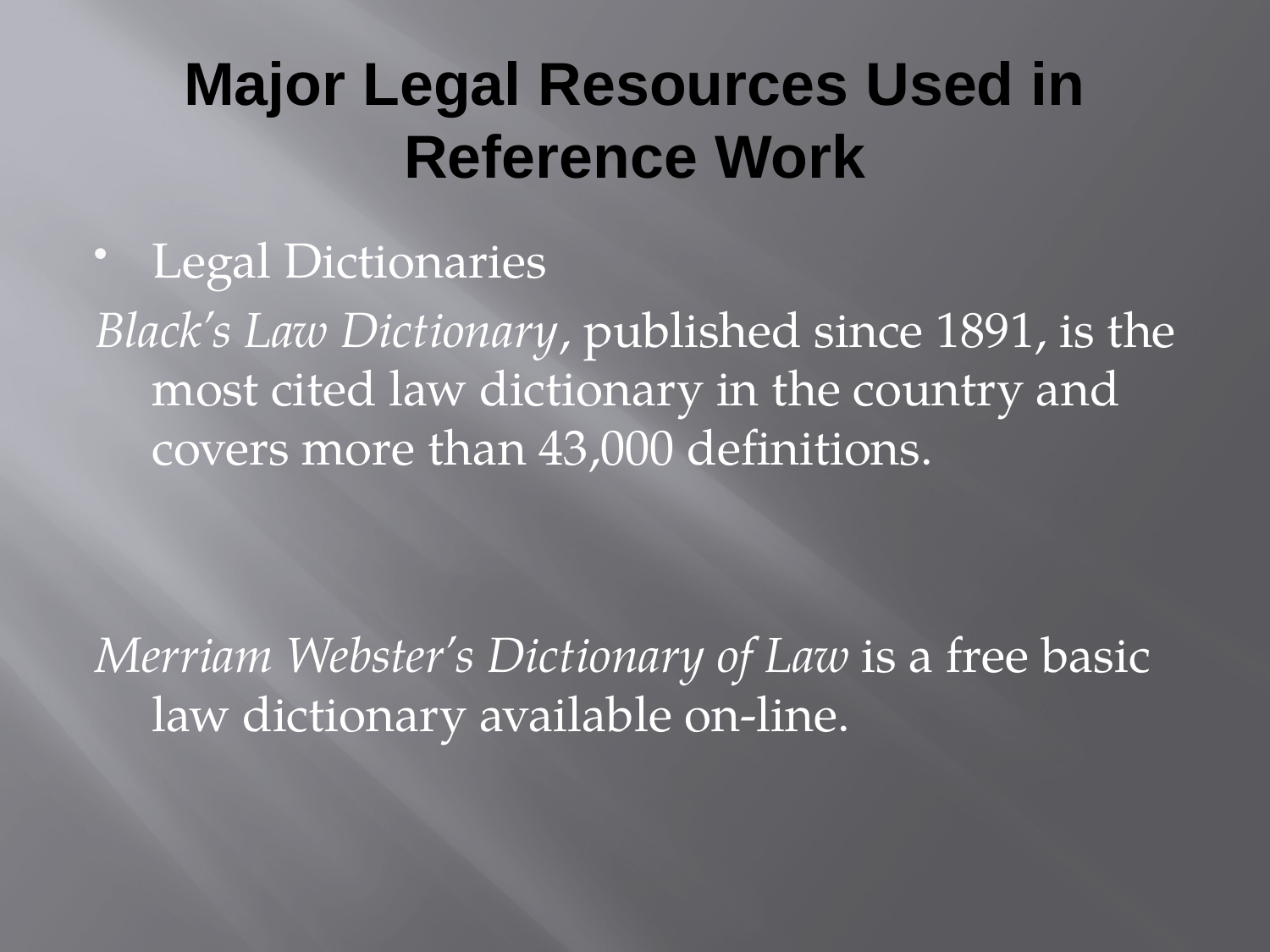

# Major Legal Resources Used in Reference Work
Legal Dictionaries
Black’s Law Dictionary, published since 1891, is the most cited law dictionary in the country and covers more than 43,000 definitions.

Merriam Webster’s Dictionary of Law is a free basic law dictionary available on-line.